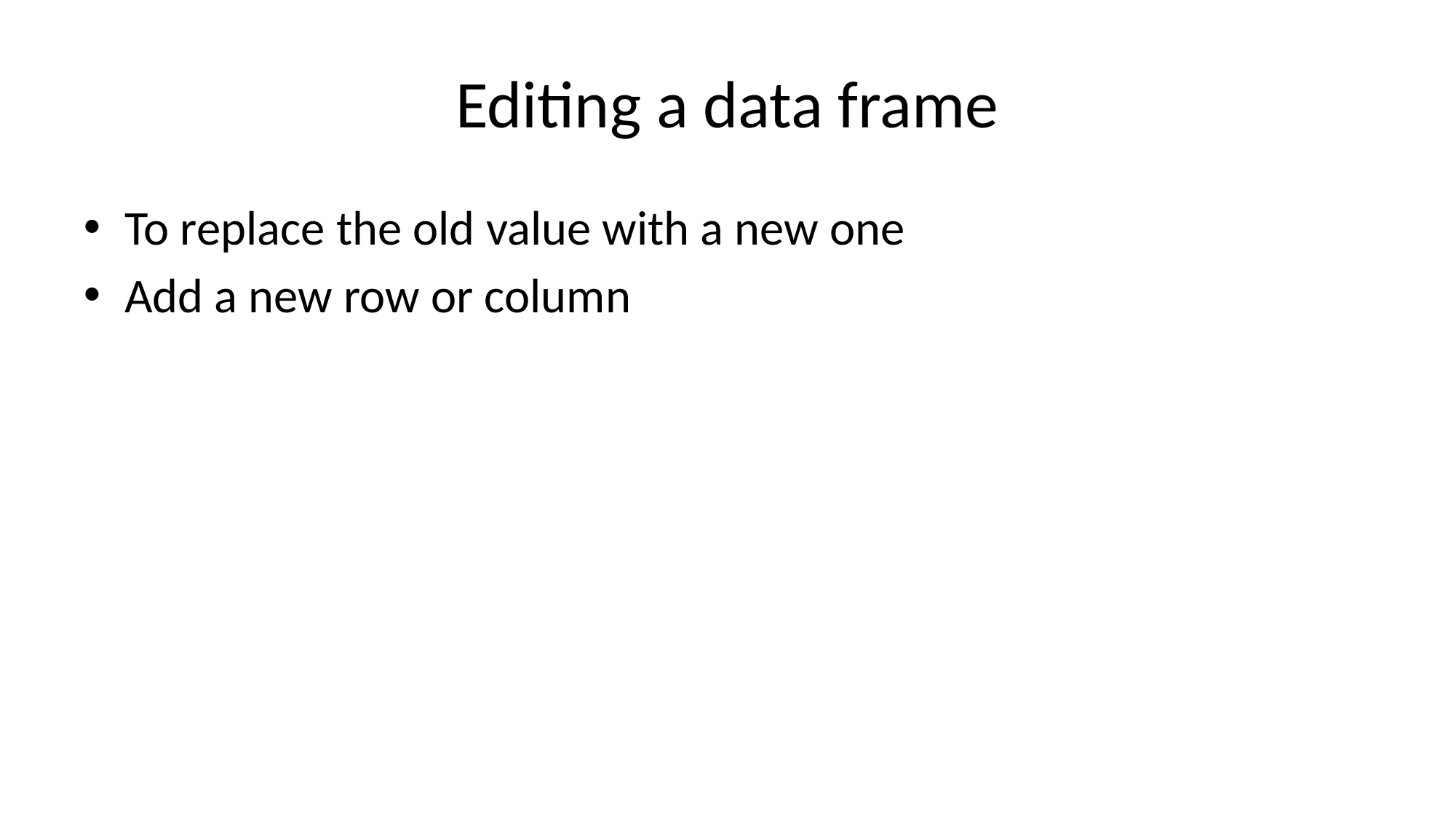

# Editing a data frame
To replace the old value with a new one
Add a new row or column